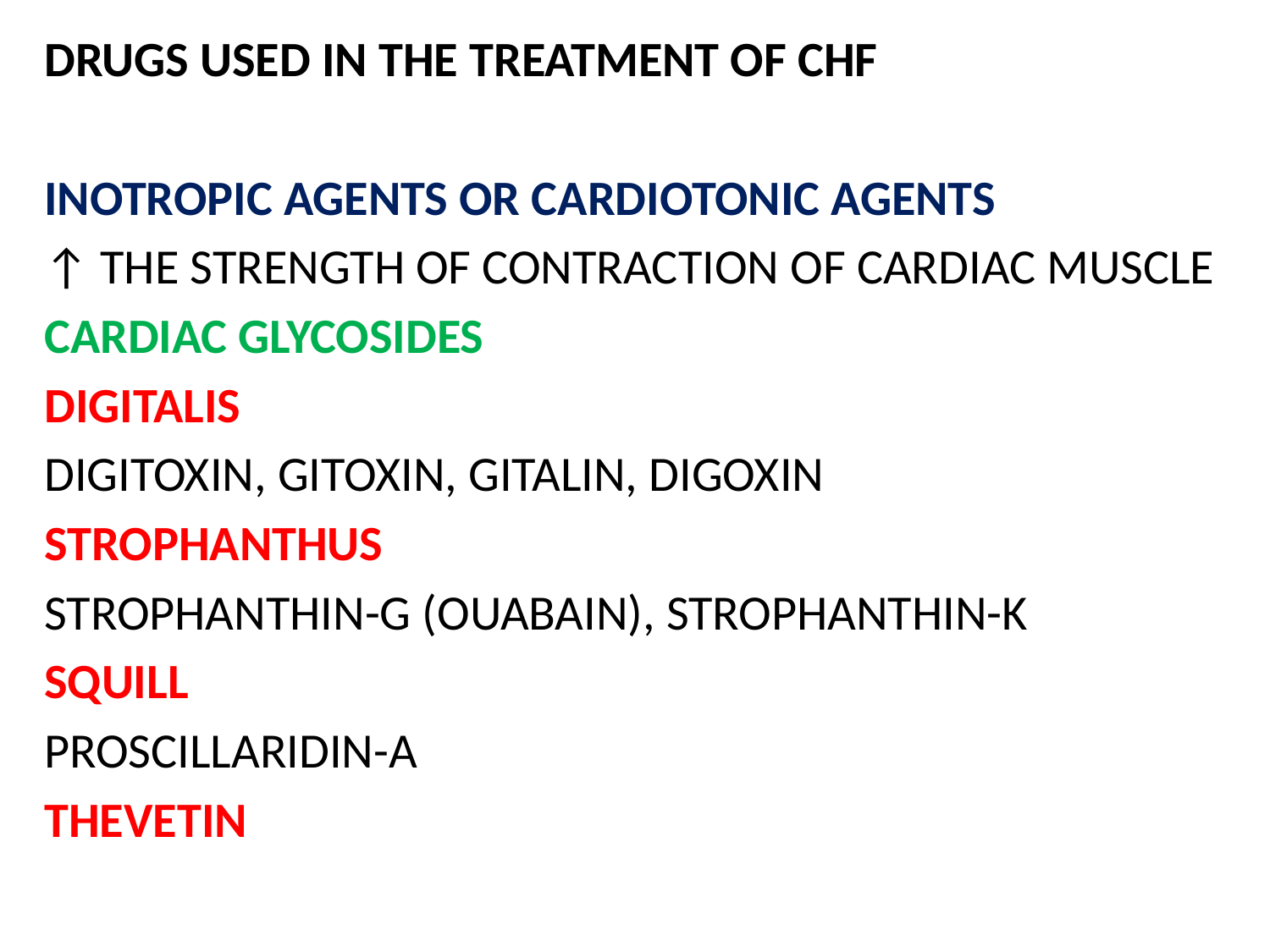

DRUGS USED IN THE TREATMENT OF CHF

INOTROPIC AGENTS OR CARDIOTONIC AGENTS
↑ THE STRENGTH OF CONTRACTION OF CARDIAC MUSCLE
CARDIAC GLYCOSIDES
DIGITALIS
DIGITOXIN, GITOXIN, GITALIN, DIGOXIN
STROPHANTHUS
STROPHANTHIN-G (OUABAIN), STROPHANTHIN-K
SQUILL
PROSCILLARIDIN-A
THEVETIN